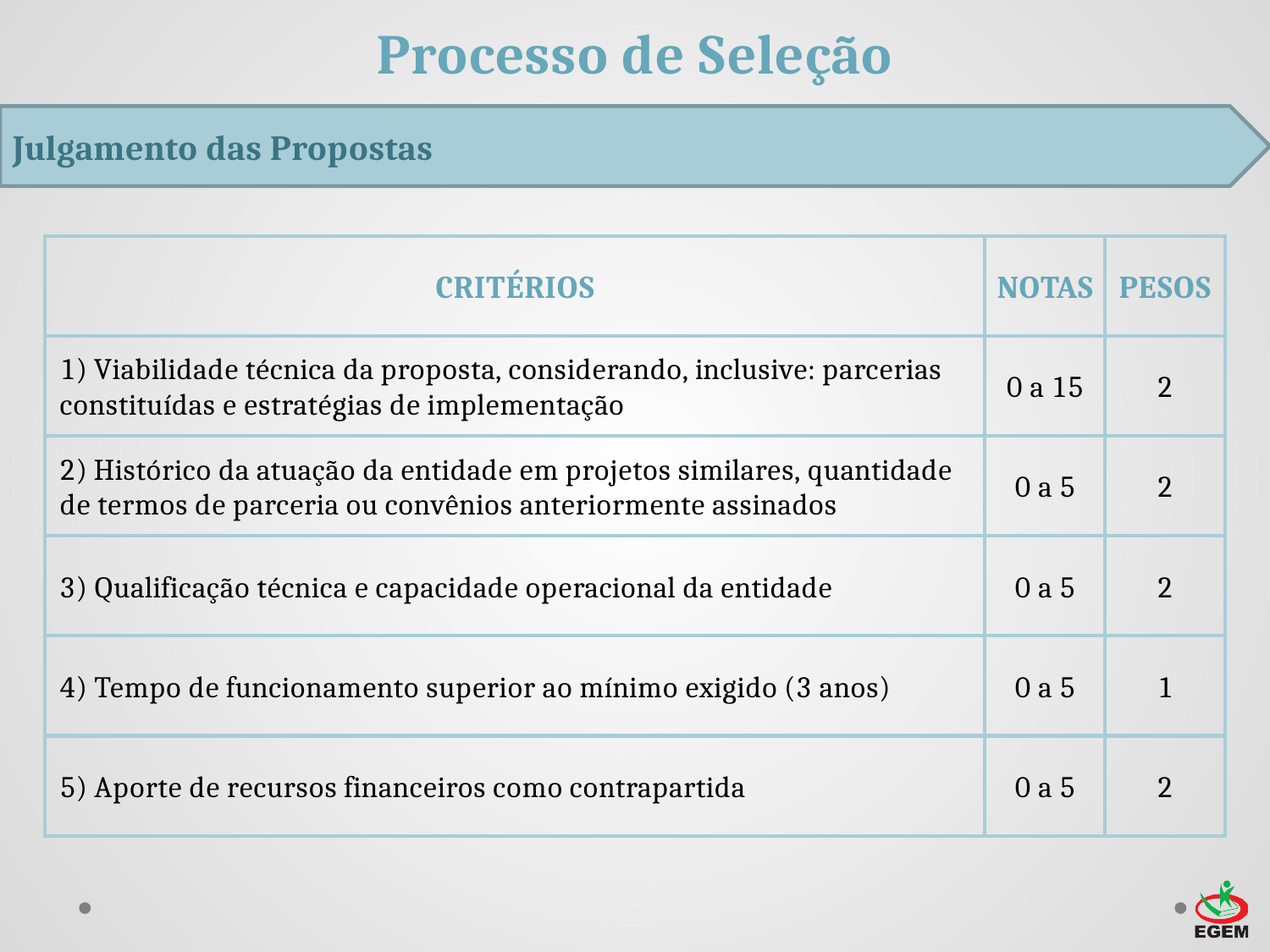

# Processo de Seleção
Julgamento das Propostas
| CRITÉRIOS | NOTAS | PESOS |
| --- | --- | --- |
| 1) Viabilidade técnica da proposta, considerando, inclusive: parcerias constituídas e estratégias de implementação | 0 a 15 | 2 |
| 2) Histórico da atuação da entidade em projetos similares, quantidade de termos de parceria ou convênios anteriormente assinados | 0 a 5 | 2 |
| 3) Qualificação técnica e capacidade operacional da entidade | 0 a 5 | 2 |
| 4) Tempo de funcionamento superior ao mínimo exigido (3 anos) | 0 a 5 | 1 |
| 5) Aporte de recursos financeiros como contrapartida | 0 a 5 | 2 |